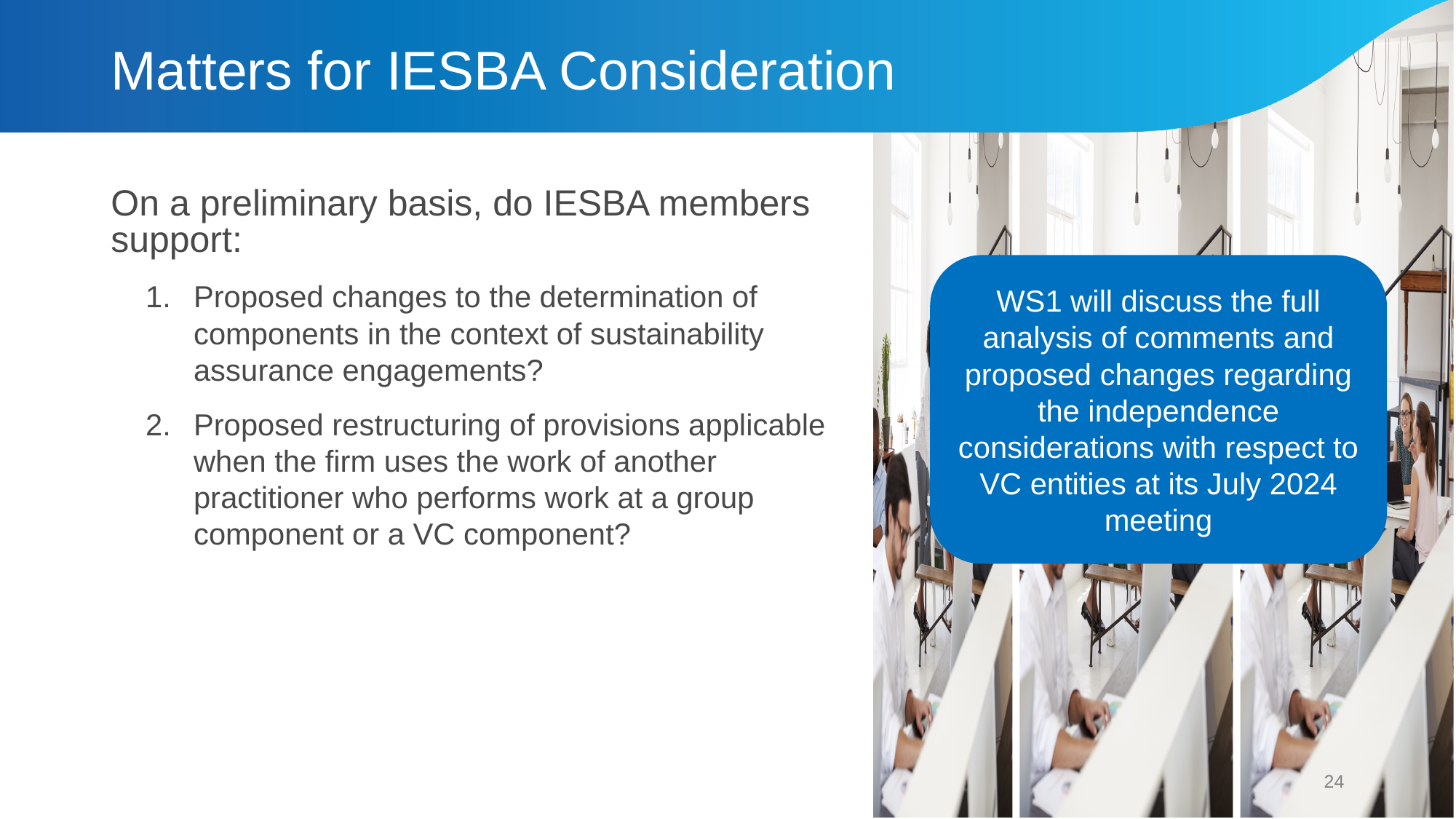

# Matters for IESBA Consideration
On a preliminary basis, do IESBA members support:
Proposed changes to the determination of components in the context of sustainability assurance engagements?
Proposed restructuring of provisions applicable when the firm uses the work of another practitioner who performs work at a group component or a VC component?

WS1 will discuss the full analysis of comments and proposed changes regarding the independence considerations with respect to VC entities at its July 2024 meeting
24